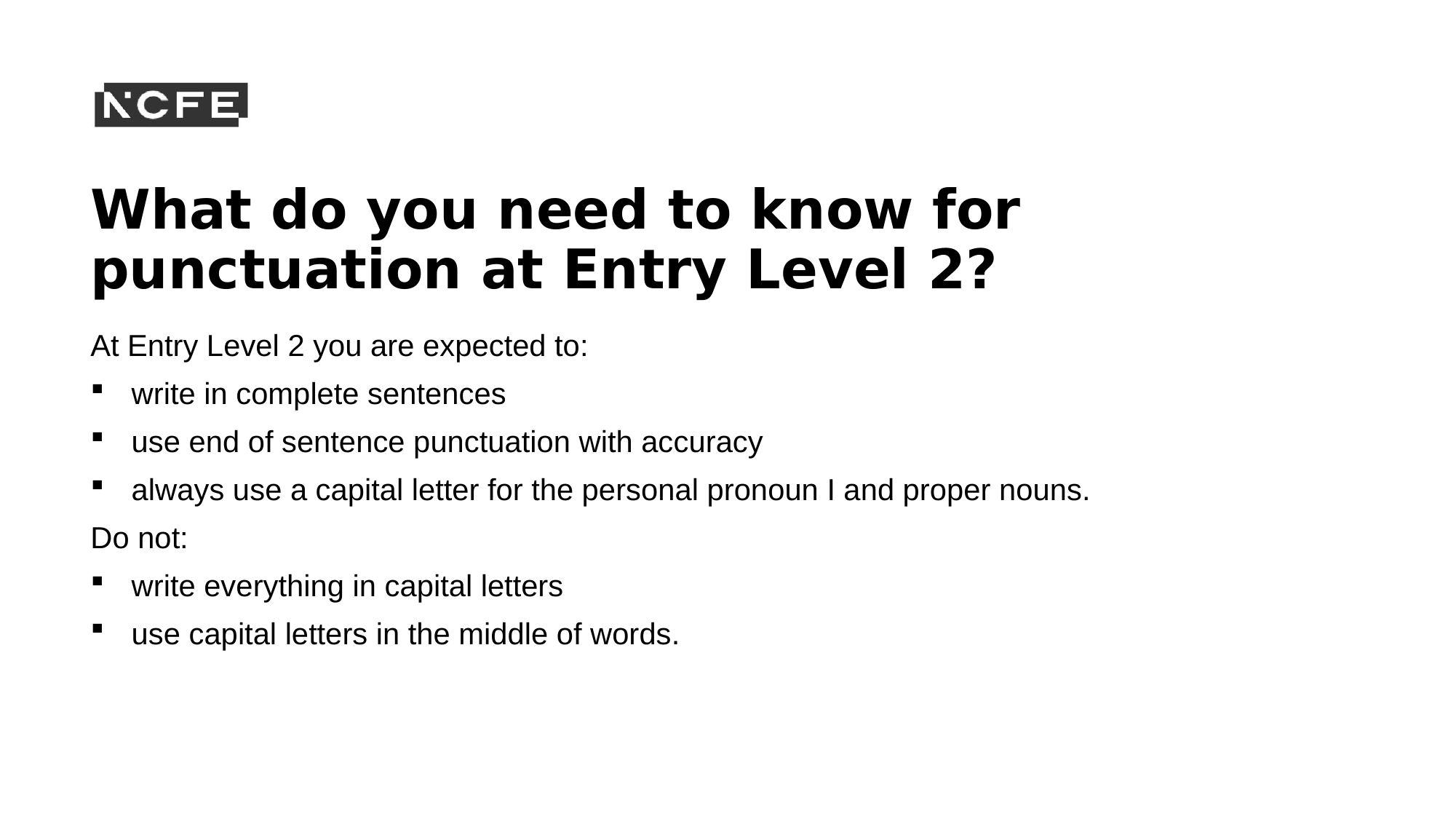

# What do you need to know for punctuation at Entry Level 2?
At Entry Level 2 you are expected to:
write in complete sentences
use end of sentence punctuation with accuracy
always use a capital letter for the personal pronoun I and proper nouns.
Do not:
write everything in capital letters
use capital letters in the middle of words.